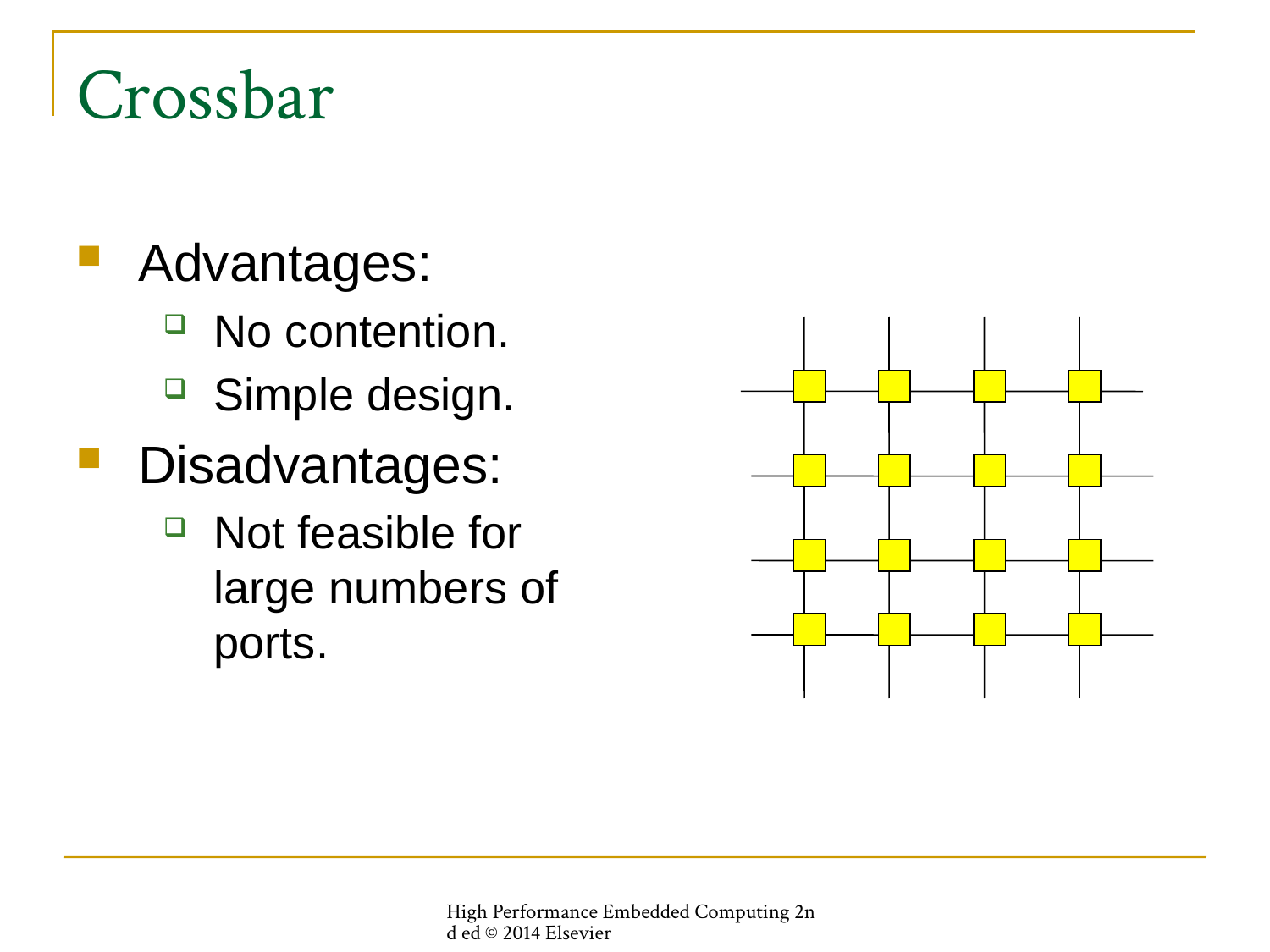

# Crossbar
Advantages:
No contention.
Simple design.
Disadvantages:
Not feasible for large numbers of ports.

High Performance Embedded Computing 2nd ed © 2014 Elsevier